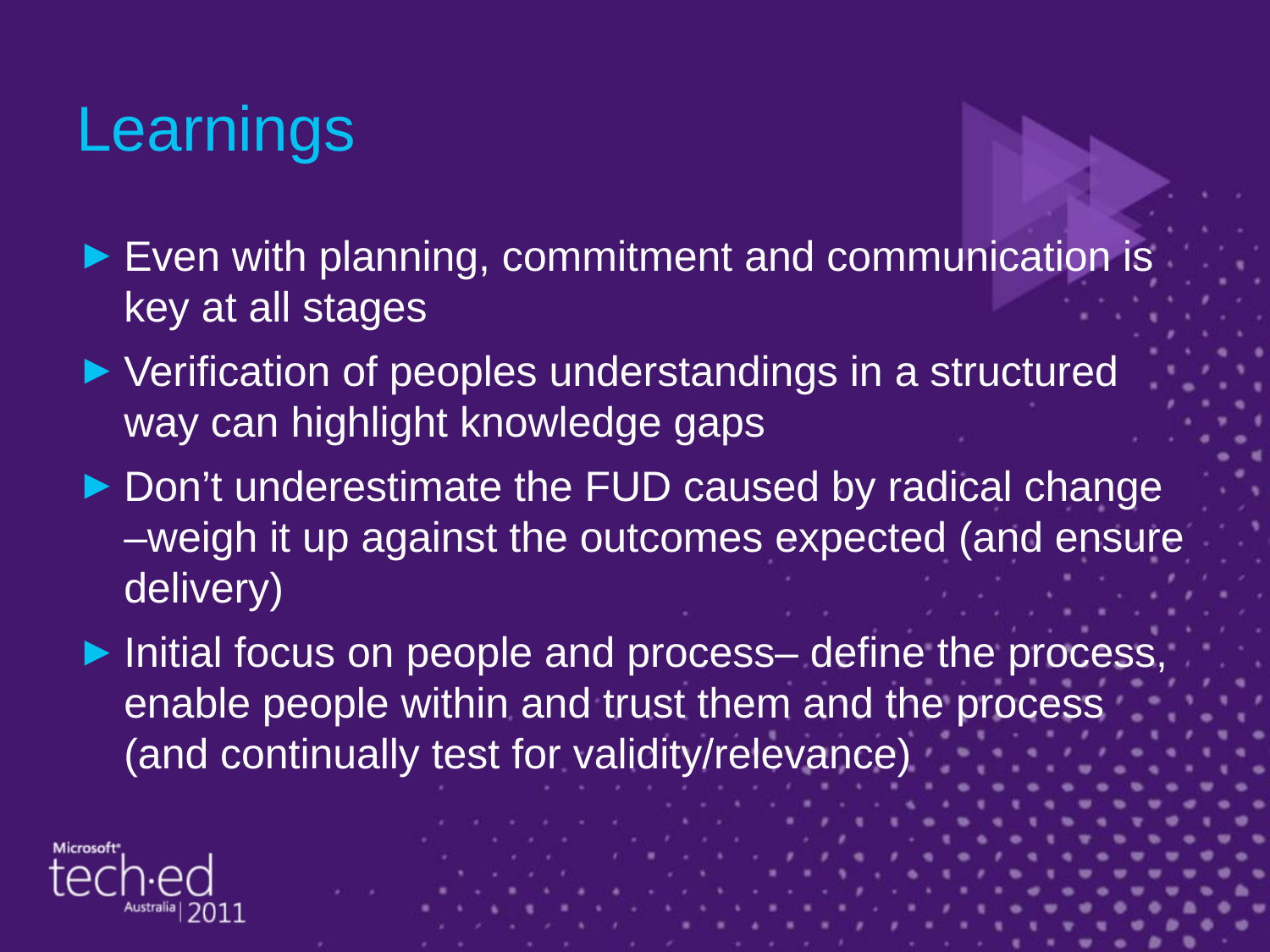

# Learnings
Even with planning, commitment and communication is
key at all stages
Verification of peoples understandings in a structured
way can highlight knowledge gaps
Don’t underestimate the FUD caused by radical change –weigh it up against the outcomes expected (and ensure delivery)
Initial focus on people and process– define the process, enable people within and trust them and the process
(and continually test for validity/relevance)